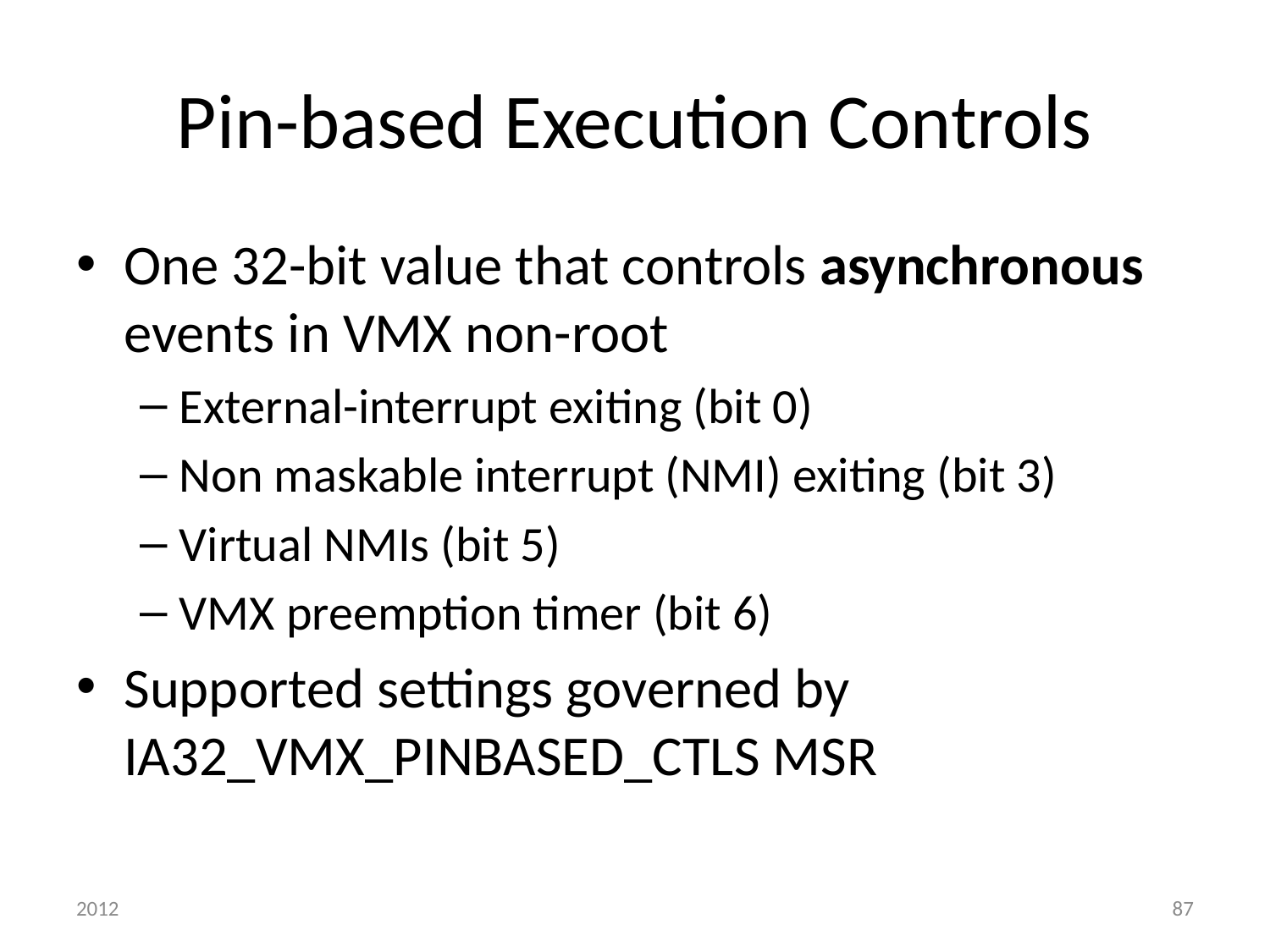

# Pin-based Execution Controls
One 32-bit value that controls asynchronous events in VMX non-root
External-interrupt exiting (bit 0)
Non maskable interrupt (NMI) exiting (bit 3)
Virtual NMIs (bit 5)
VMX preemption timer (bit 6)
Supported settings governed by IA32_VMX_PINBASED_CTLS MSR

2012

87